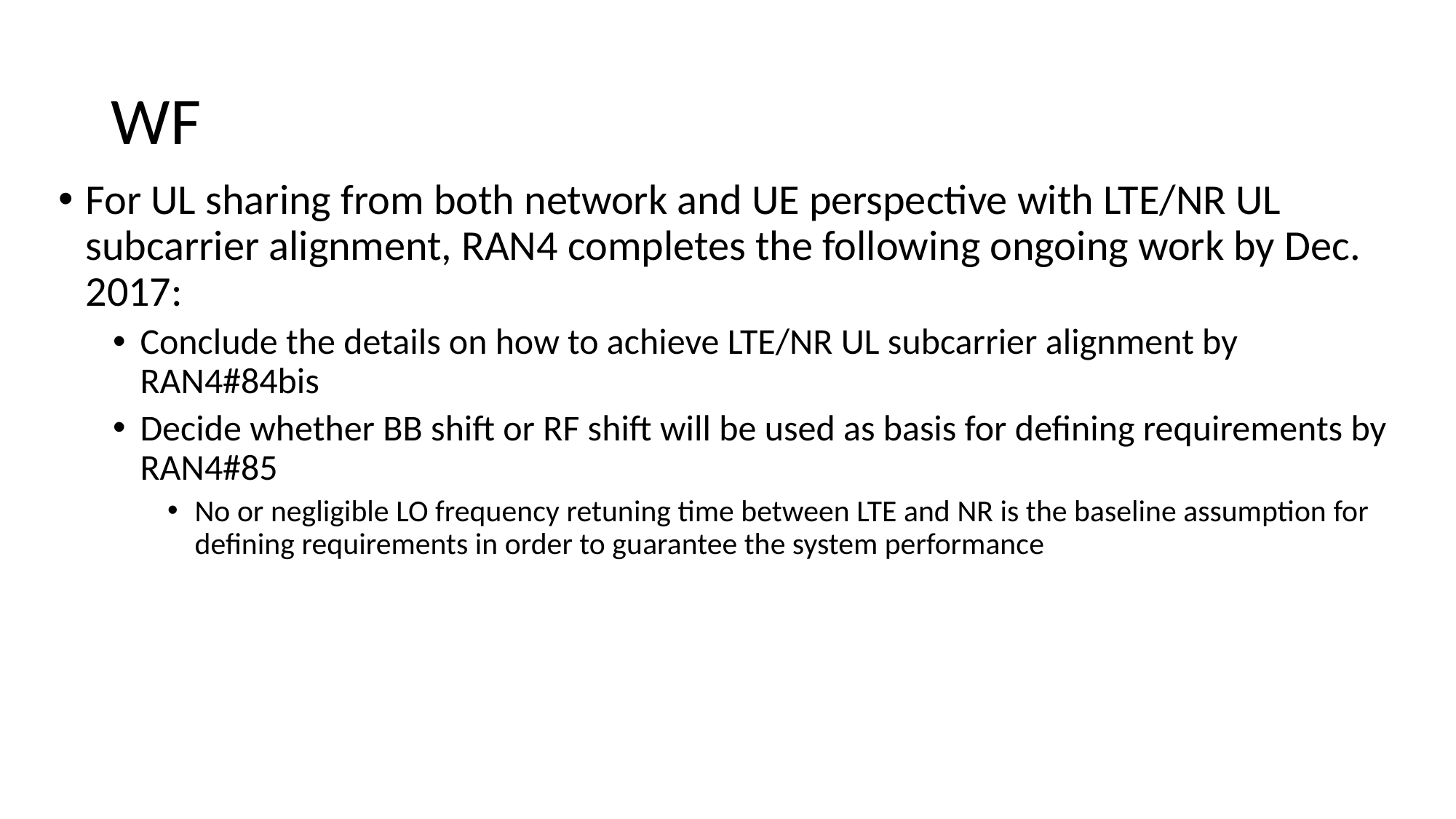

# WF
For UL sharing from both network and UE perspective with LTE/NR UL subcarrier alignment, RAN4 completes the following ongoing work by Dec. 2017:
Conclude the details on how to achieve LTE/NR UL subcarrier alignment by RAN4#84bis
Decide whether BB shift or RF shift will be used as basis for defining requirements by RAN4#85
No or negligible LO frequency retuning time between LTE and NR is the baseline assumption for defining requirements in order to guarantee the system performance